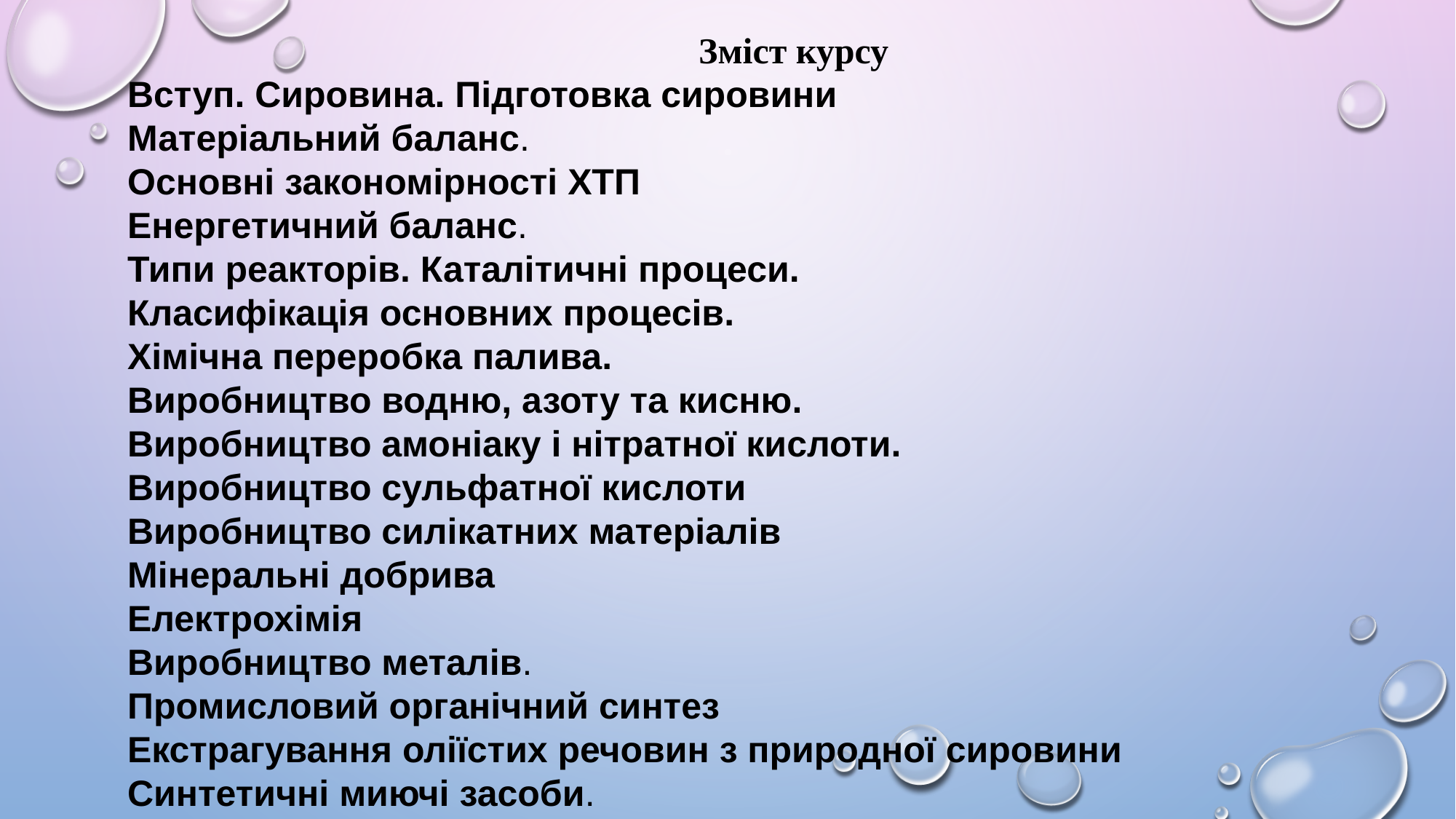

Зміст курсу
Вступ. Сировина. Підготовка сировини
Матеріальний баланс.
Основні закономірності ХТП
Енергетичний баланс.
Типи реакторів. Каталітичні процеси.
Класифікація основних процесів.
Хімічна переробка палива.
Виробництво водню, азоту та кисню.
Виробництво амоніаку і нітратної кислоти.
Виробництво сульфатної кислоти
Виробництво силікатних матеріалів
Мінеральні добрива
Електрохімія
Виробництво металів.
Промисловий органічний синтез
Екстрагування оліїстих речовин з природної сировини
Синтетичні миючі засоби.